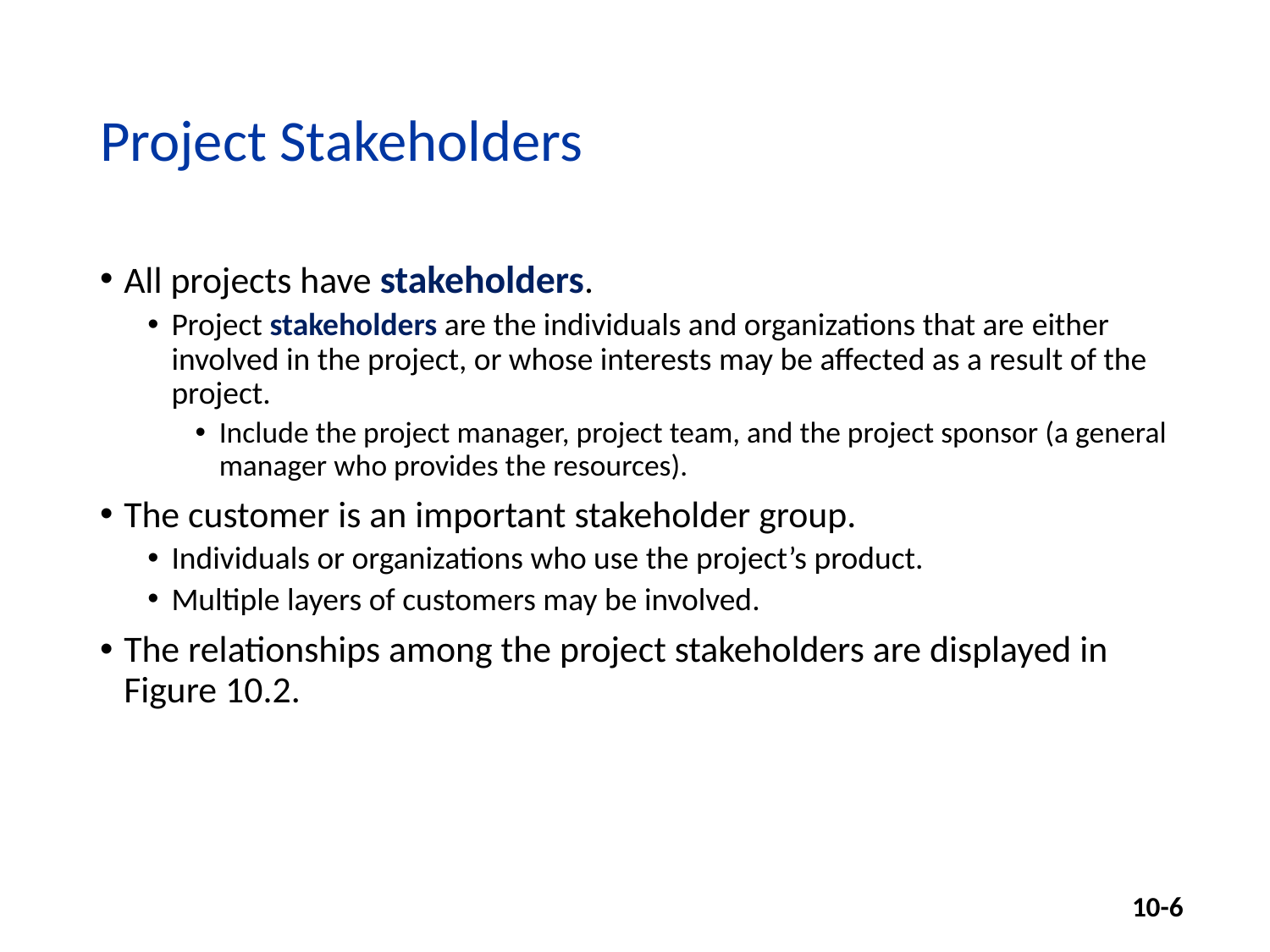

# Project Stakeholders
All projects have stakeholders.
Project stakeholders are the individuals and organizations that are either involved in the project, or whose interests may be affected as a result of the project.
Include the project manager, project team, and the project sponsor (a general manager who provides the resources).
The customer is an important stakeholder group.
Individuals or organizations who use the project’s product.
Multiple layers of customers may be involved.
The relationships among the project stakeholders are displayed in Figure 10.2.